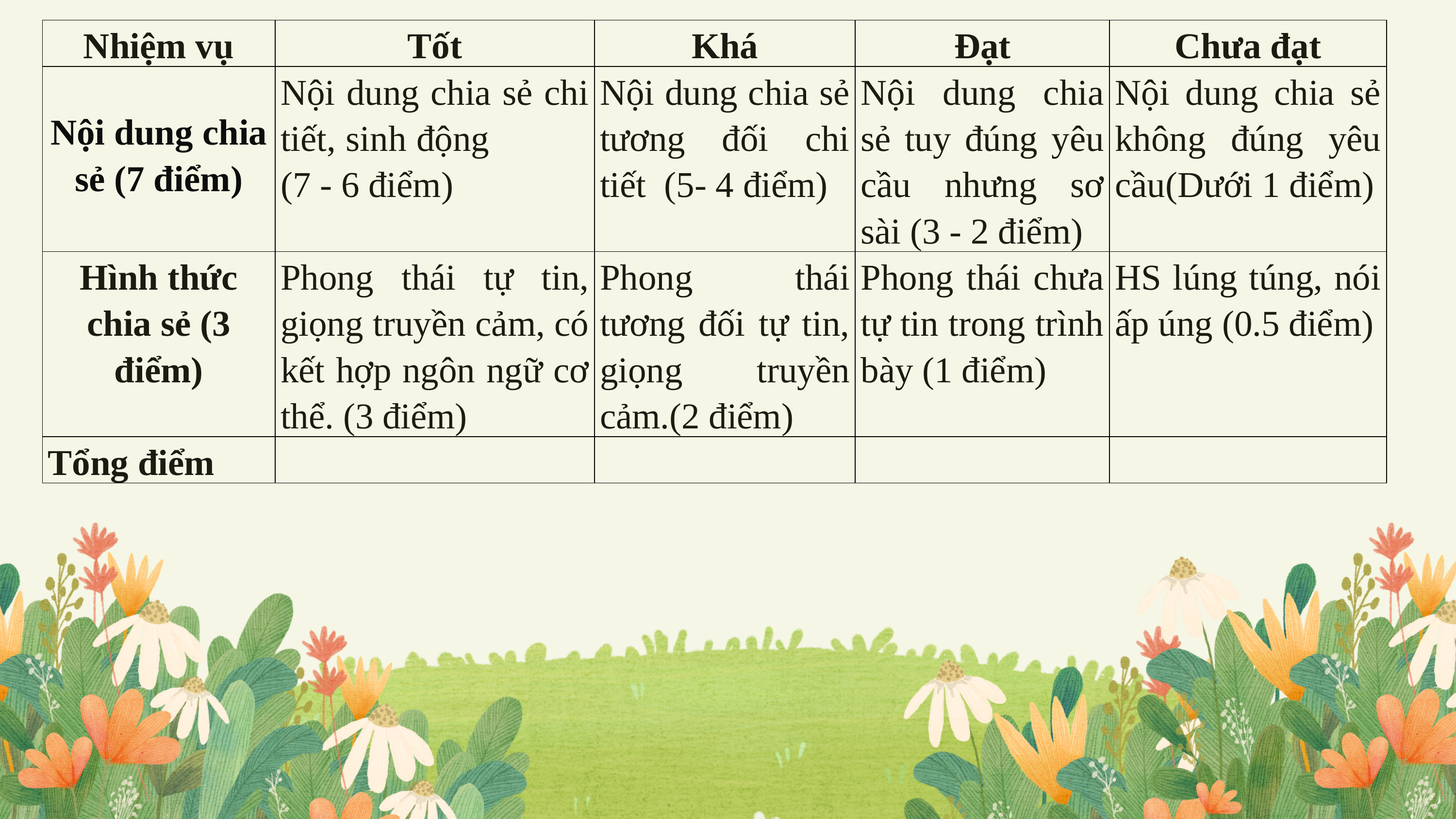

| Nhiệm vụ | Tốt | Khá | Đạt | Chưa đạt |
| --- | --- | --- | --- | --- |
| Nội dung chia sẻ (7 điểm) | Nội dung chia sẻ chi tiết, sinh động (7 - 6 điểm) | Nội dung chia sẻ tương đối chi tiết (5- 4 điểm) | Nội dung chia sẻ tuy đúng yêu cầu nhưng sơ sài (3 - 2 điểm) | Nội dung chia sẻ không đúng yêu cầu(Dưới 1 điểm) |
| Hình thức chia sẻ (3 điểm) | Phong thái tự tin, giọng truyền cảm, có kết hợp ngôn ngữ cơ thể. (3 điểm) | Phong thái tương đối tự tin, giọng truyền cảm.(2 điểm) | Phong thái chưa tự tin trong trình bày (1 điểm) | HS lúng túng, nói ấp úng (0.5 điểm) |
| Tổng điểm |  |  |  |  |